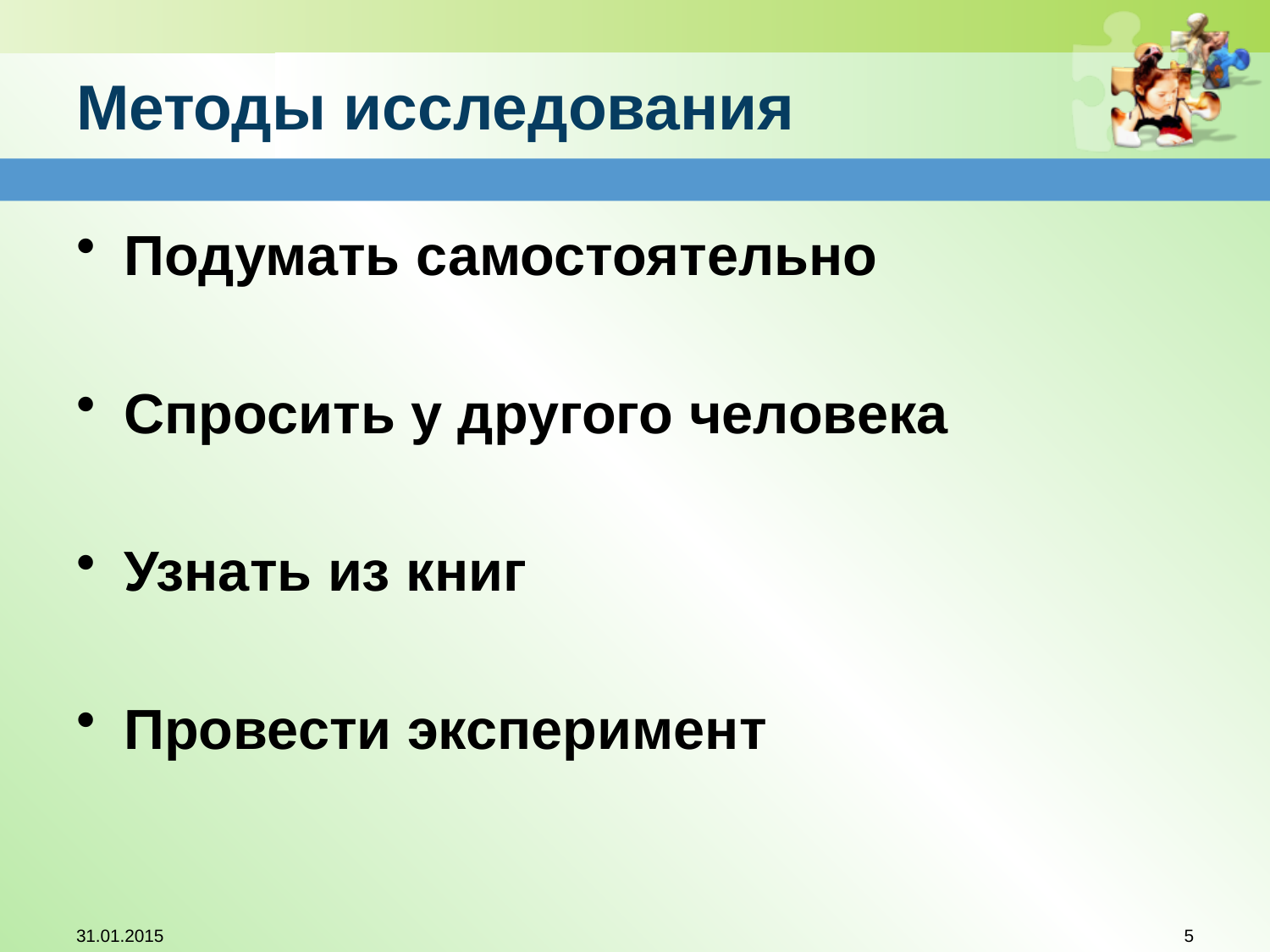

# Методы исследования
Подумать самостоятельно

Спросить у другого человека

Узнать из книг

Провести эксперимент
31.01.2015
5